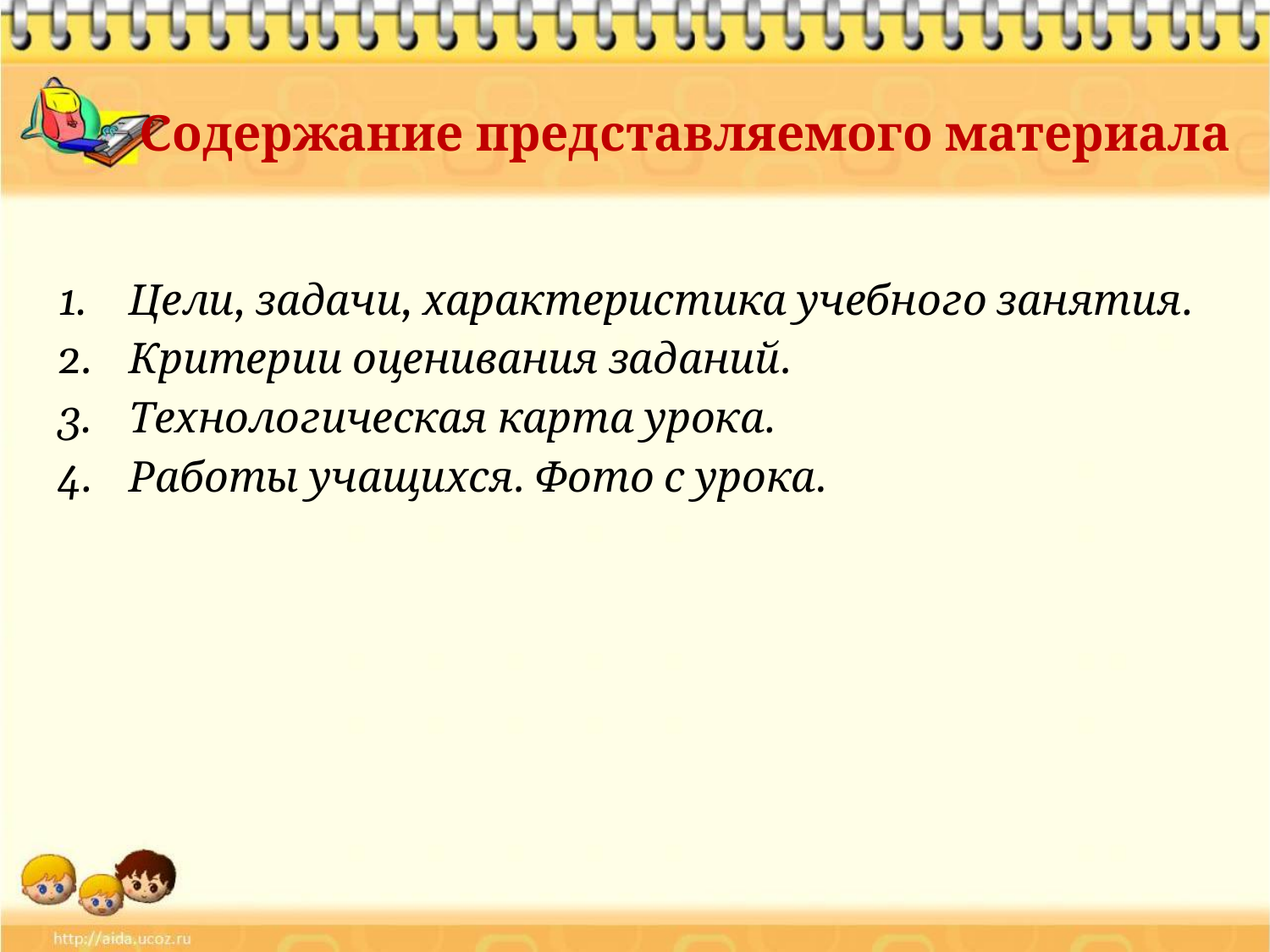

# Содержание представляемого материала
Цели, задачи, характеристика учебного занятия.
Критерии оценивания заданий.
Технологическая карта урока.
Работы учащихся. Фото с урока.